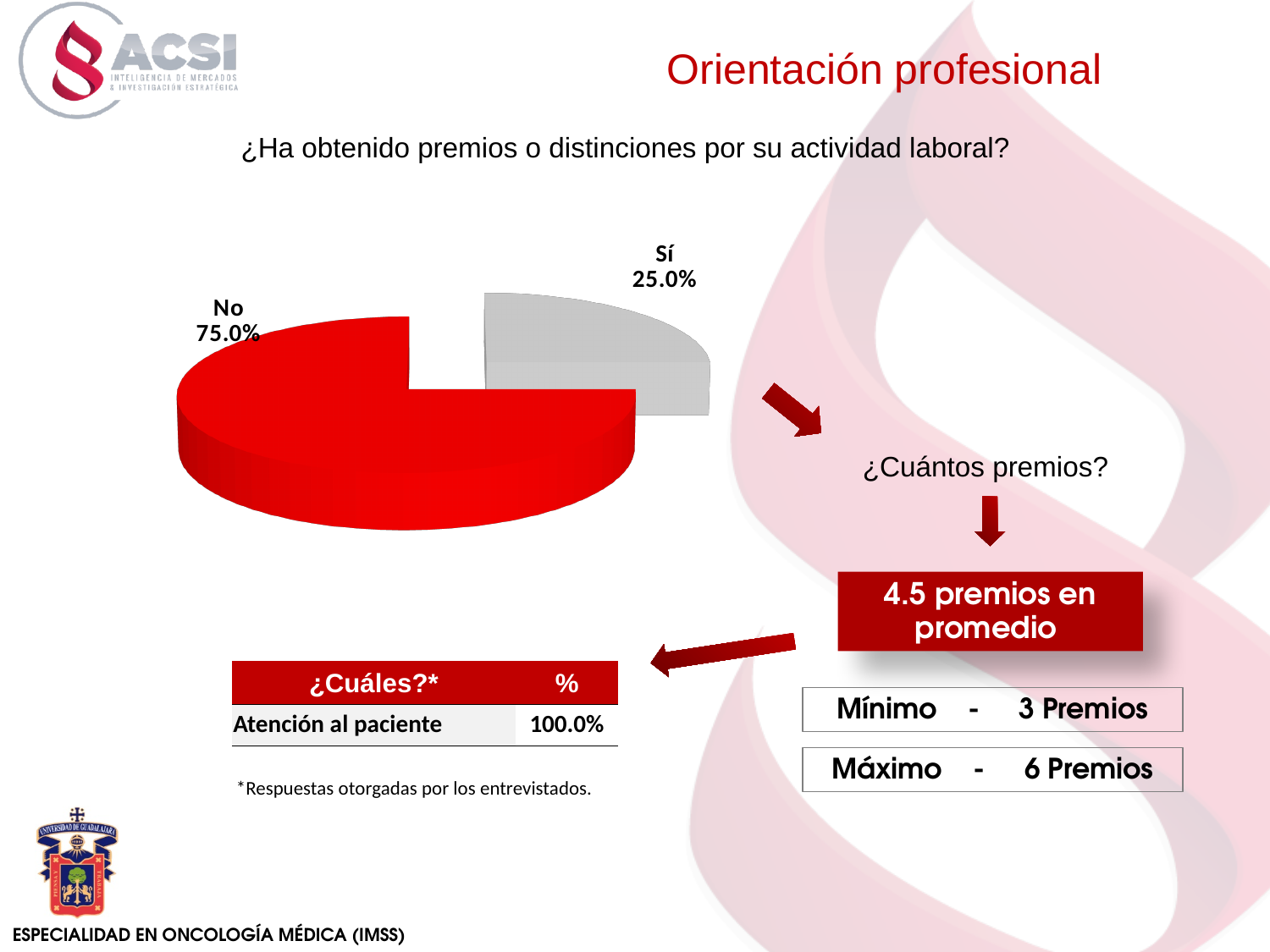

Orientación profesional

[unsupported chart]

¿Ha obtenido premios o distinciones por su actividad laboral?

¿Cuántos premios?

4.5 premios en promedio

| ¿Cuáles?\* | % |
| --- | --- |
| Atención al paciente | 100.0% |
Mínimo    -     3 Premios
Máximo    -     6 Premios
*Respuestas otorgadas por los entrevistados.